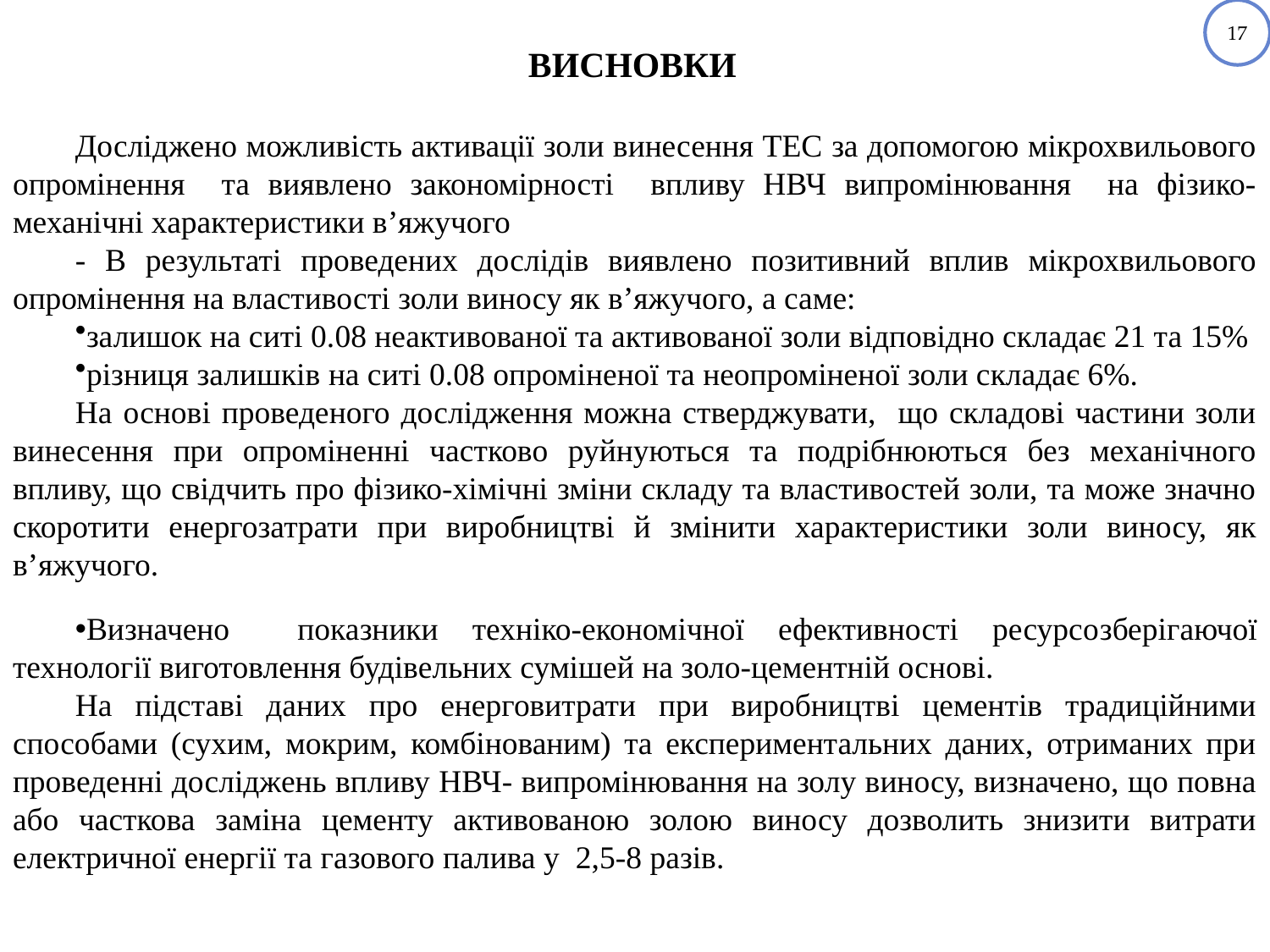

17
вИСНОВКИ
Досліджено можливість активації золи винесення ТЕС за допомогою мікрохвильового опромінення  та виявлено закономірності  впливу НВЧ випромінювання  на фізико-механічні характеристики в’яжучого
- В результаті проведених дослідів виявлено позитивний вплив мікрохвильового опромінення на властивості золи виносу як в’яжучого, а саме:
залишок на ситі 0.08 неактивованої та активованої золи відповідно складає 21 та 15%
різниця залишків на ситі 0.08 опроміненої та неопроміненої золи складає 6%.
На основі проведеного дослідження можна стверджувати,  що складові частини золи винесення при опроміненні частково руйнуються та подрібнюються без механічного впливу, що свідчить про фізико-хімічні зміни складу та властивостей золи, та може значно скоротити енергозатрати при виробництві й змінити характеристики золи виносу, як в’яжучого.
Визначено  показники техніко-економічної ефективності ресурсо­зберігаючої технології виготовлення будівельних сумішей на золо-цементній основі.
На підставі даних про енерговитрати при виробництві цементів традиційними способами (сухим, мокрим, комбінованим) та експериментальних даних, отриманих при проведенні досліджень впливу НВЧ- випромінювання на золу виносу, визначено, що повна або часткова заміна цементу активованою золою виносу дозволить знизити витрати електричної енергії та газового палива у  2,5-8 разів.